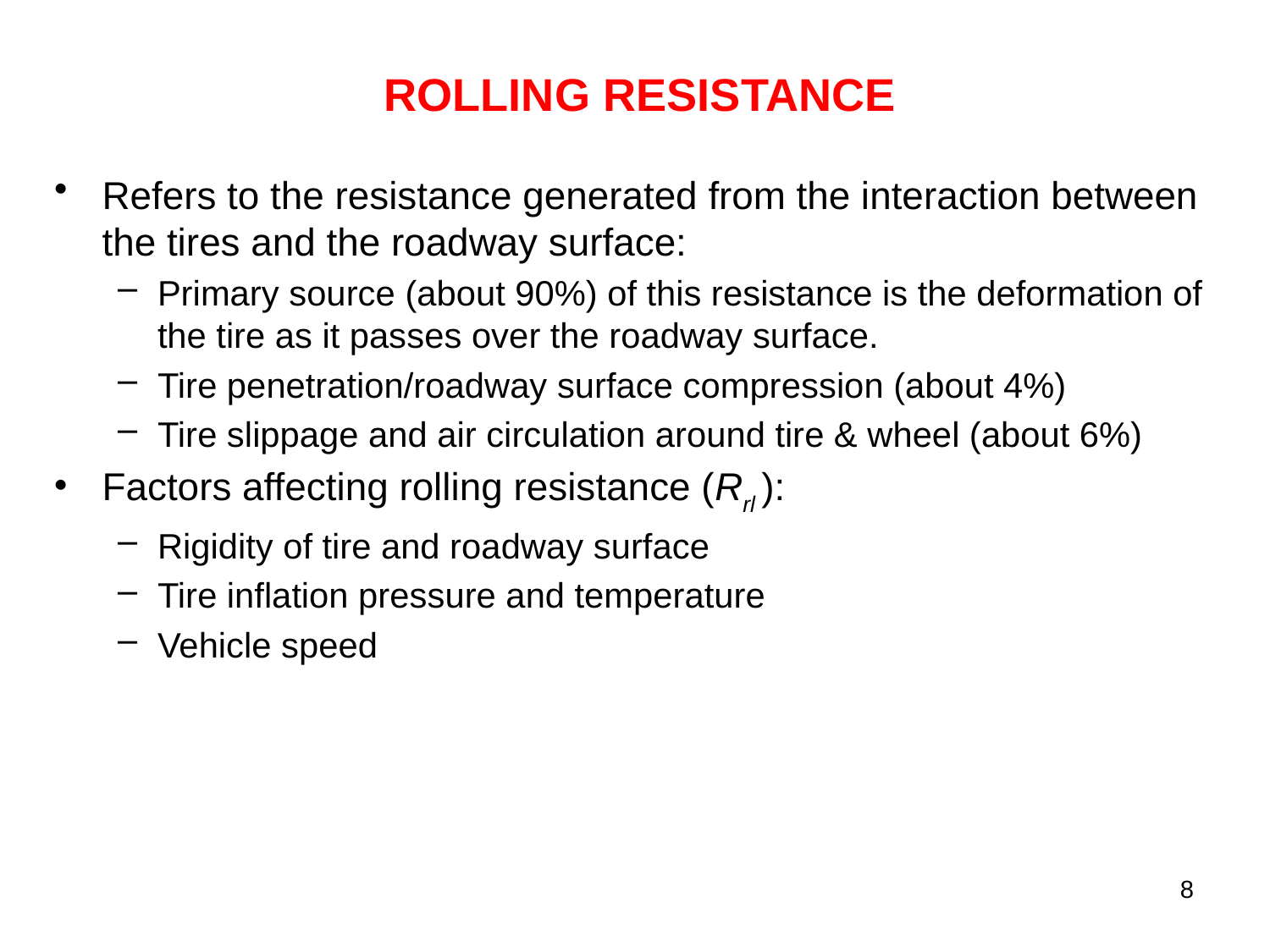

ROLLING RESISTANCE
Refers to the resistance generated from the interaction between the tires and the roadway surface:
Primary source (about 90%) of this resistance is the deformation of the tire as it passes over the roadway surface.
Tire penetration/roadway surface compression (about 4%)
Tire slippage and air circulation around tire & wheel (about 6%)
Factors affecting rolling resistance (Rrl ):
Rigidity of tire and roadway surface
Tire inflation pressure and temperature
Vehicle speed

8